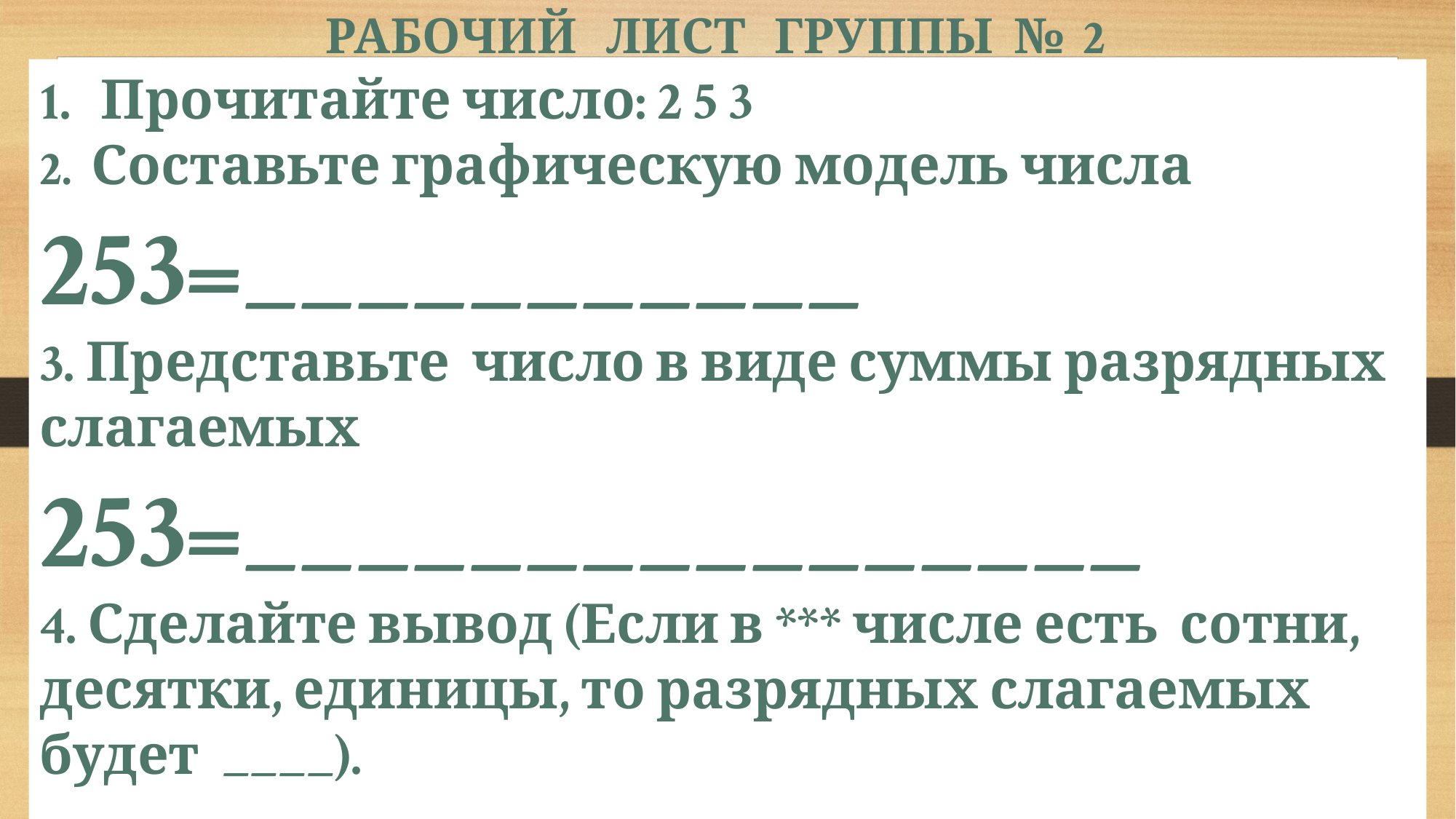

РАБОЧИЙ   ЛИСТ   ГРУППЫ  №  2
Прочитайте число: 2 5 3
2.  Составьте графическую модель числа
253=___________
3. Представьте  число в виде суммы разрядных слагаемых
253=________________
4. Сделайте вывод (Если в *** числе есть  сотни, десятки, единицы, то разрядных слагаемых будет  ____).